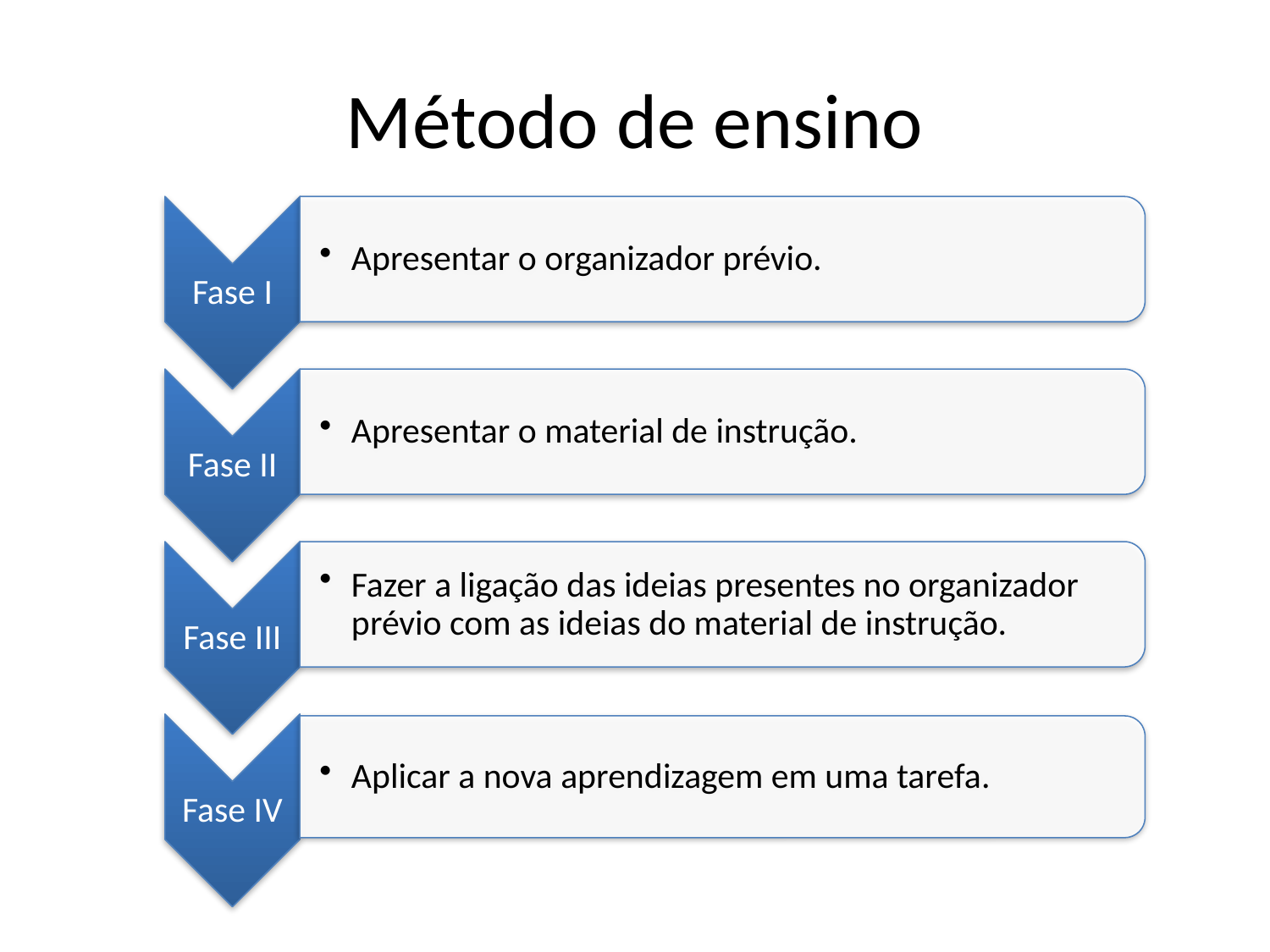

# Método de ensino
Fase I
Apresentar o organizador prévio.
Fase II
Apresentar o material de instrução.
Fase III
Fazer a ligação das ideias presentes no organizador prévio com as ideias do material de instrução.
Fase IV
Aplicar a nova aprendizagem em uma tarefa.